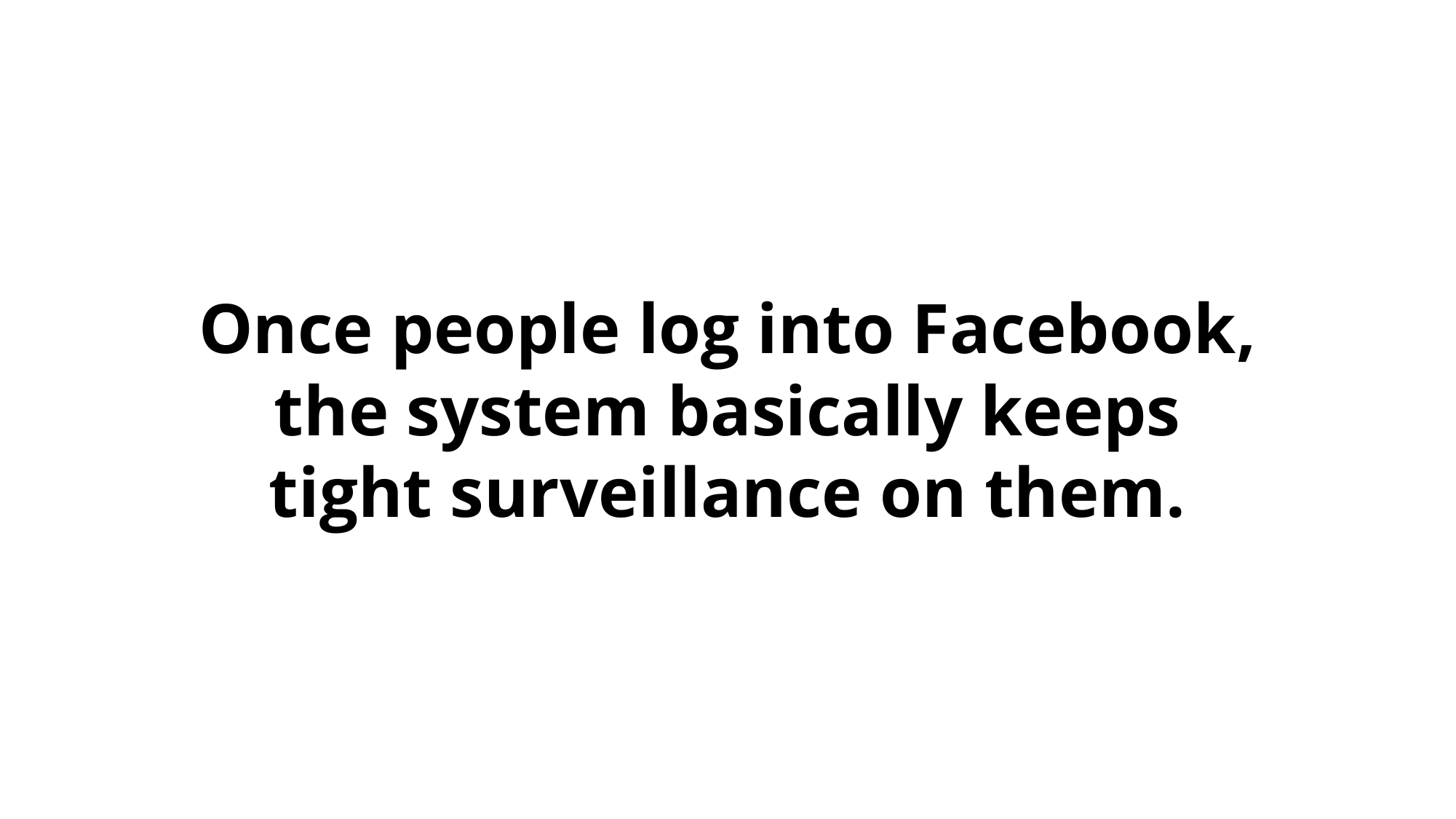

Once people log into Facebook, the system basically keeps tight surveillance on them.